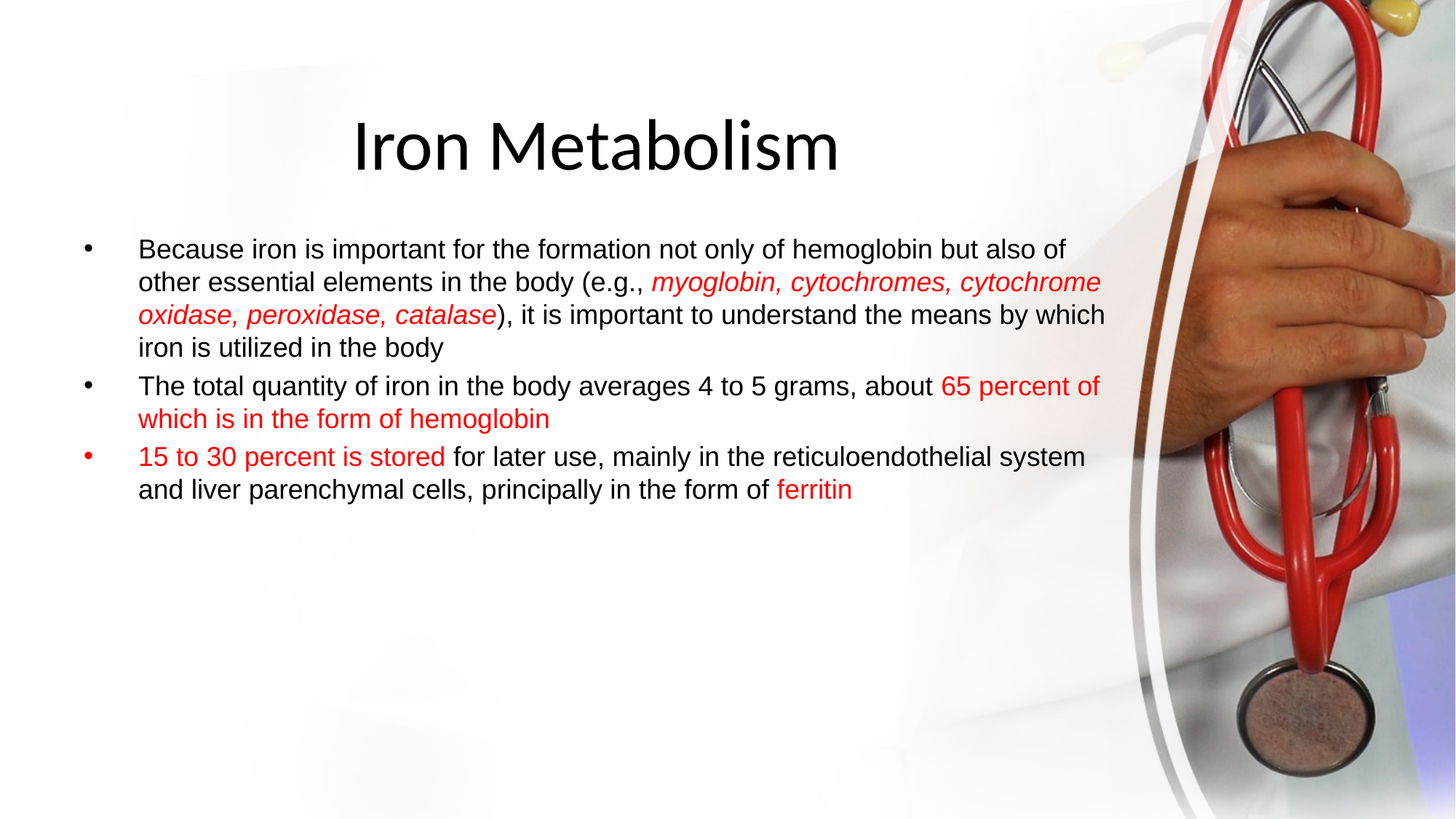

# Iron Metabolism
Because iron is important for the formation not only of hemoglobin but also of other essential elements in the body (e.g., myoglobin, cytochromes, cytochrome oxidase, peroxidase, catalase), it is important to understand the means by which iron is utilized in the body
The total quantity of iron in the body averages 4 to 5 grams, about 65 percent of which is in the form of hemoglobin
15 to 30 percent is stored for later use, mainly in the reticuloendothelial system and liver parenchymal cells, principally in the form of ferritin